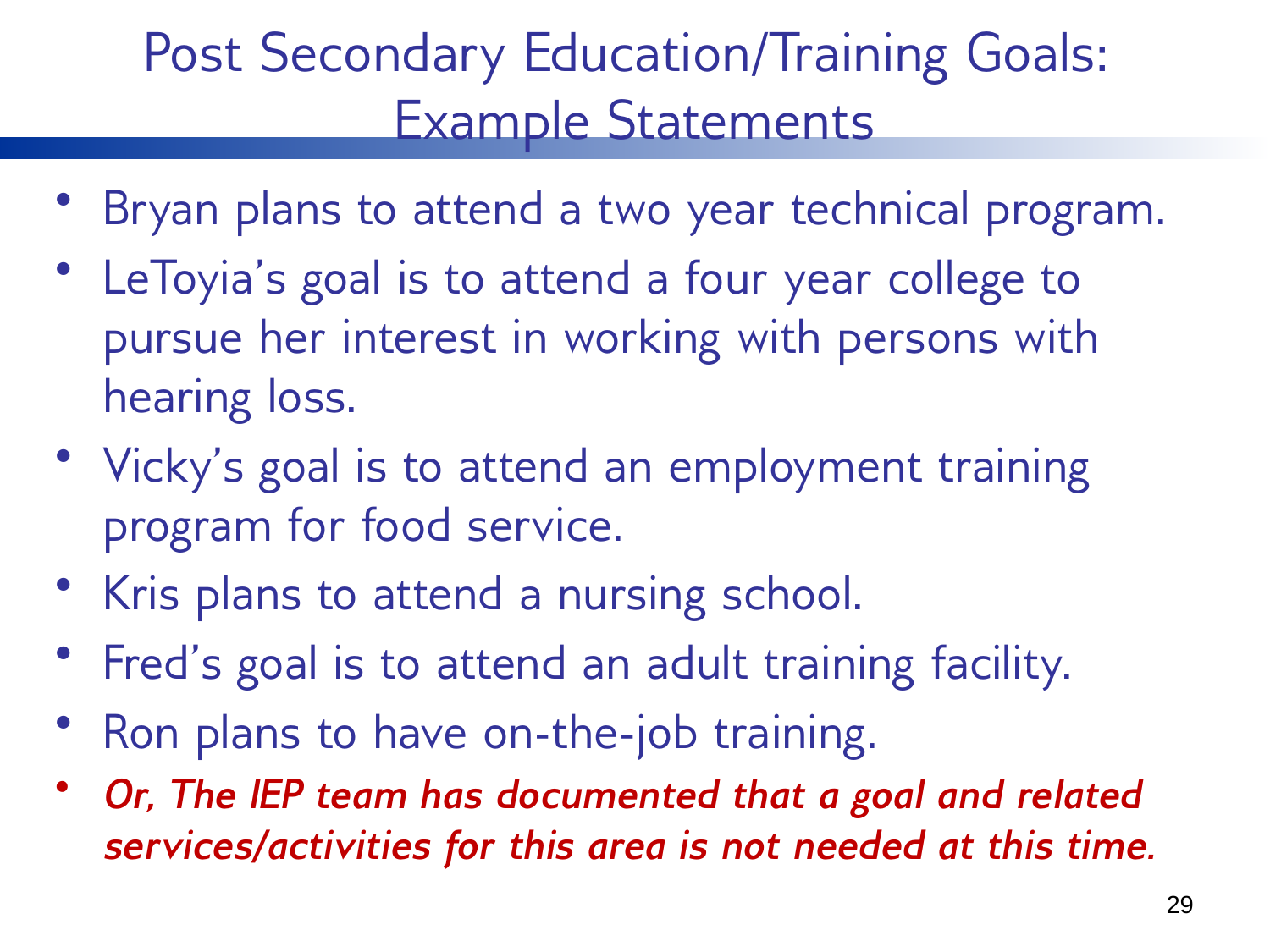

# Post Secondary Education/Training Goals: Example Statements
Bryan plans to attend a two year technical program.
LeToyia’s goal is to attend a four year college to pursue her interest in working with persons with hearing loss.
Vicky’s goal is to attend an employment training program for food service.
Kris plans to attend a nursing school.
Fred’s goal is to attend an adult training facility.
Ron plans to have on-the-job training.
Or, The IEP team has documented that a goal and related services/activities for this area is not needed at this time.

29